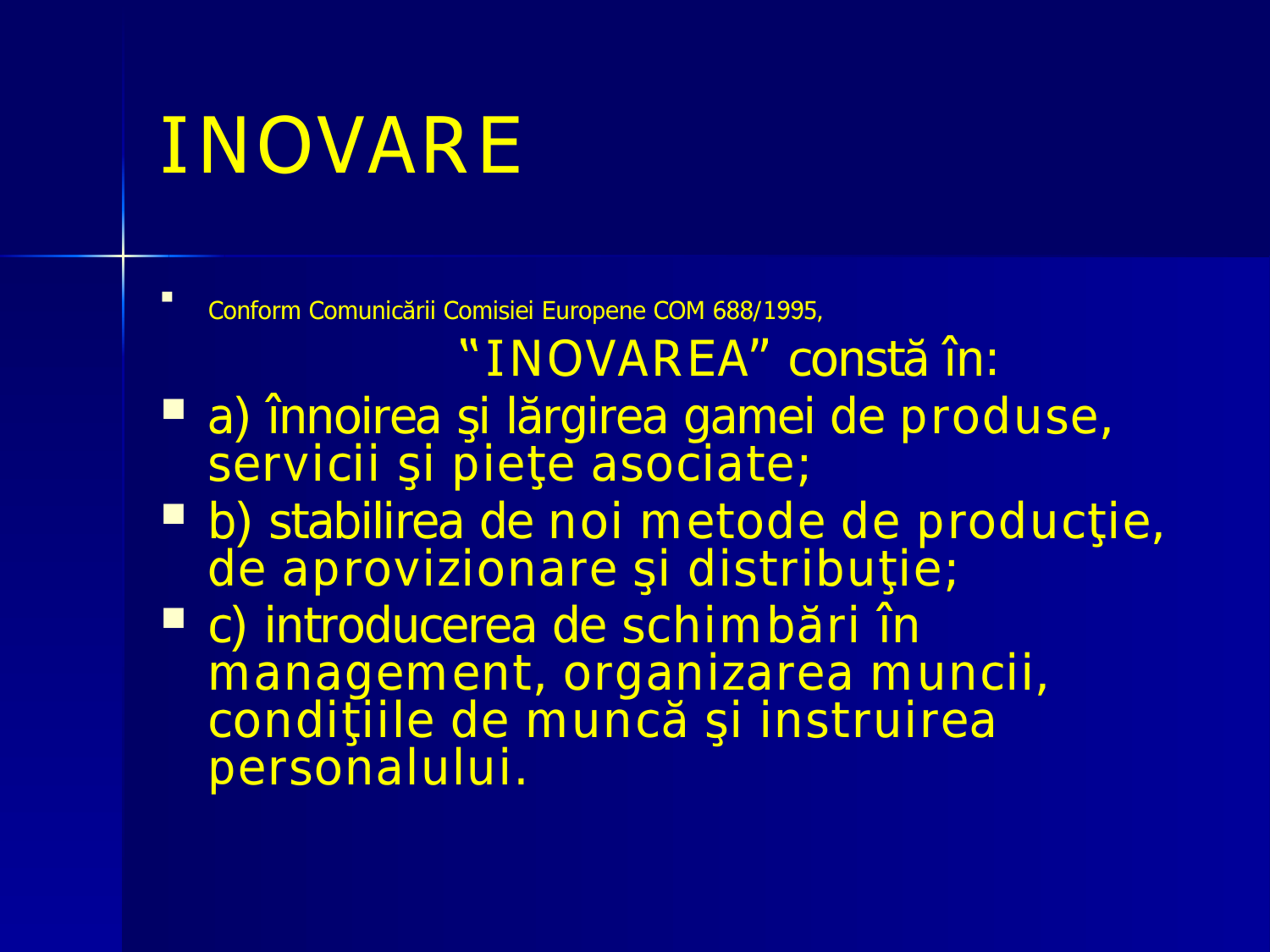

# INOVARE
Conform Comunicării Comisiei Europene COM 688/1995,
			“INOVAREA” constă în:
a) înnoirea şi lărgirea gamei de produse, servicii şi pieţe asociate;
b) stabilirea de noi metode de producţie, de aprovizionare şi distribuţie;
c) introducerea de schimbări în management, organizarea muncii, condiţiile de muncă şi instruirea personalului.